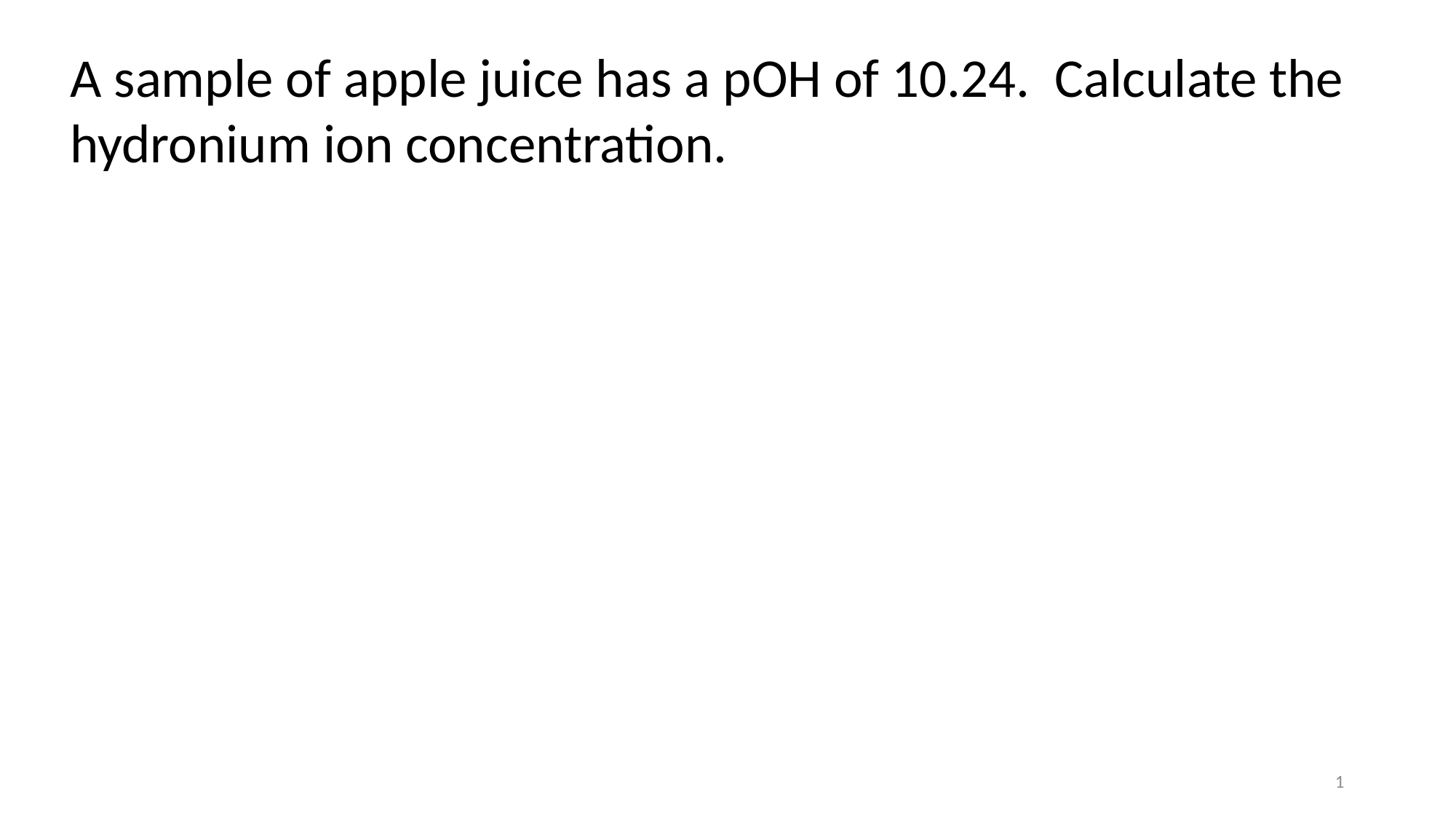

A sample of apple juice has a pOH of 10.24.  Calculate the hydronium ion concentration.
1